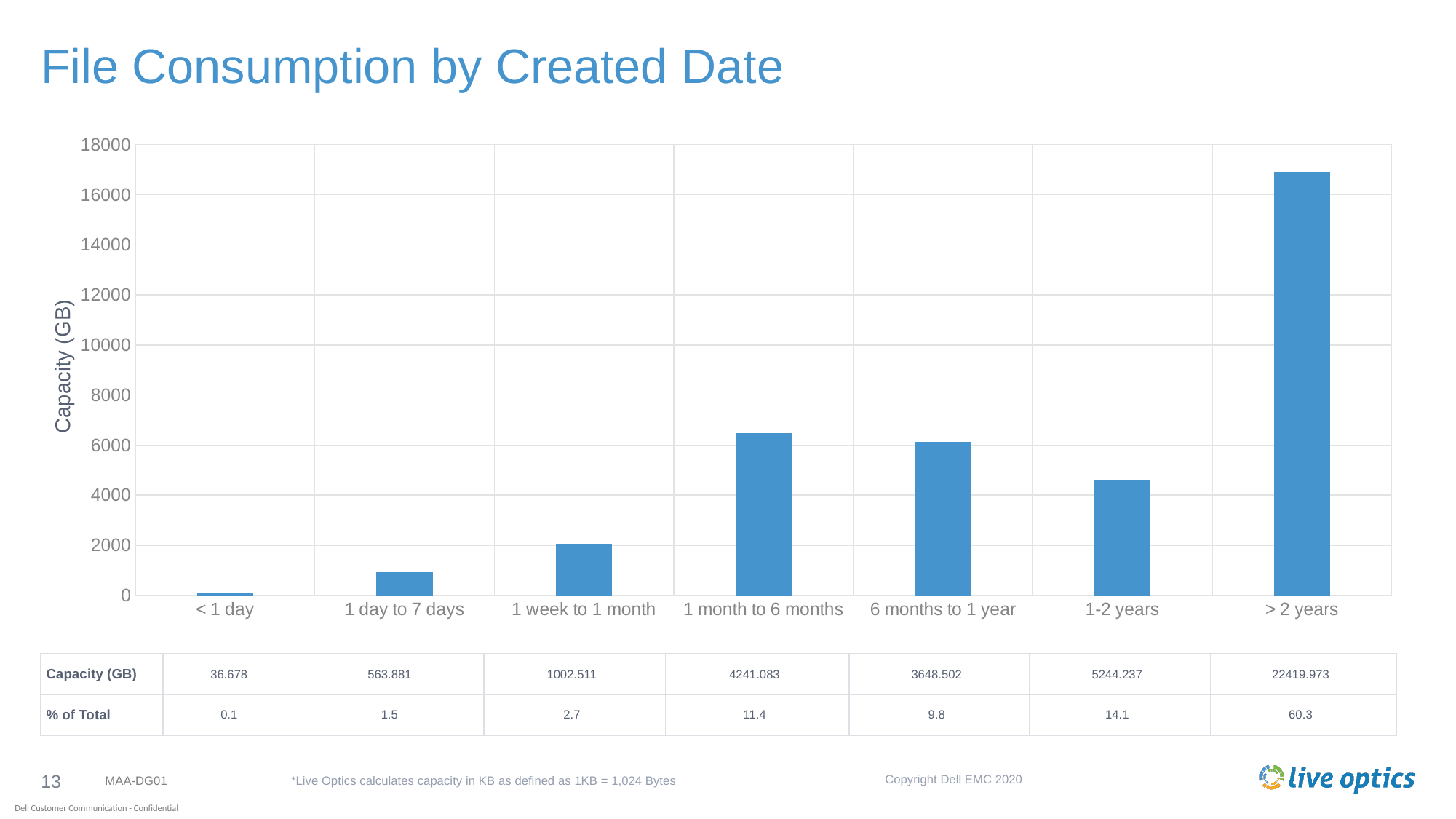

# File Consumption by Created Date

### Chart

| Category | Size (GB) |
|---|---|
| < 1 day | 67.787 |
| 1 day to 7 days | 916.014 |
| 1 week to 1 month | 2070.115 |
| 1 month to 6 months | 6470.093 |
| 6 months to 1 year | 6137.186 |
| 1-2 years | 4583.745 |
| > 2 years | 16911.922 |
Capacity (GB)
| Capacity (GB) | 36.678 | 563.881 | 1002.511 | 4241.083 | 3648.502 | 5244.237 | 22419.973 |
| --- | --- | --- | --- | --- | --- | --- | --- |
| % of Total | 0.1 | 1.5 | 2.7 | 11.4 | 9.8 | 14.1 | 60.3 |